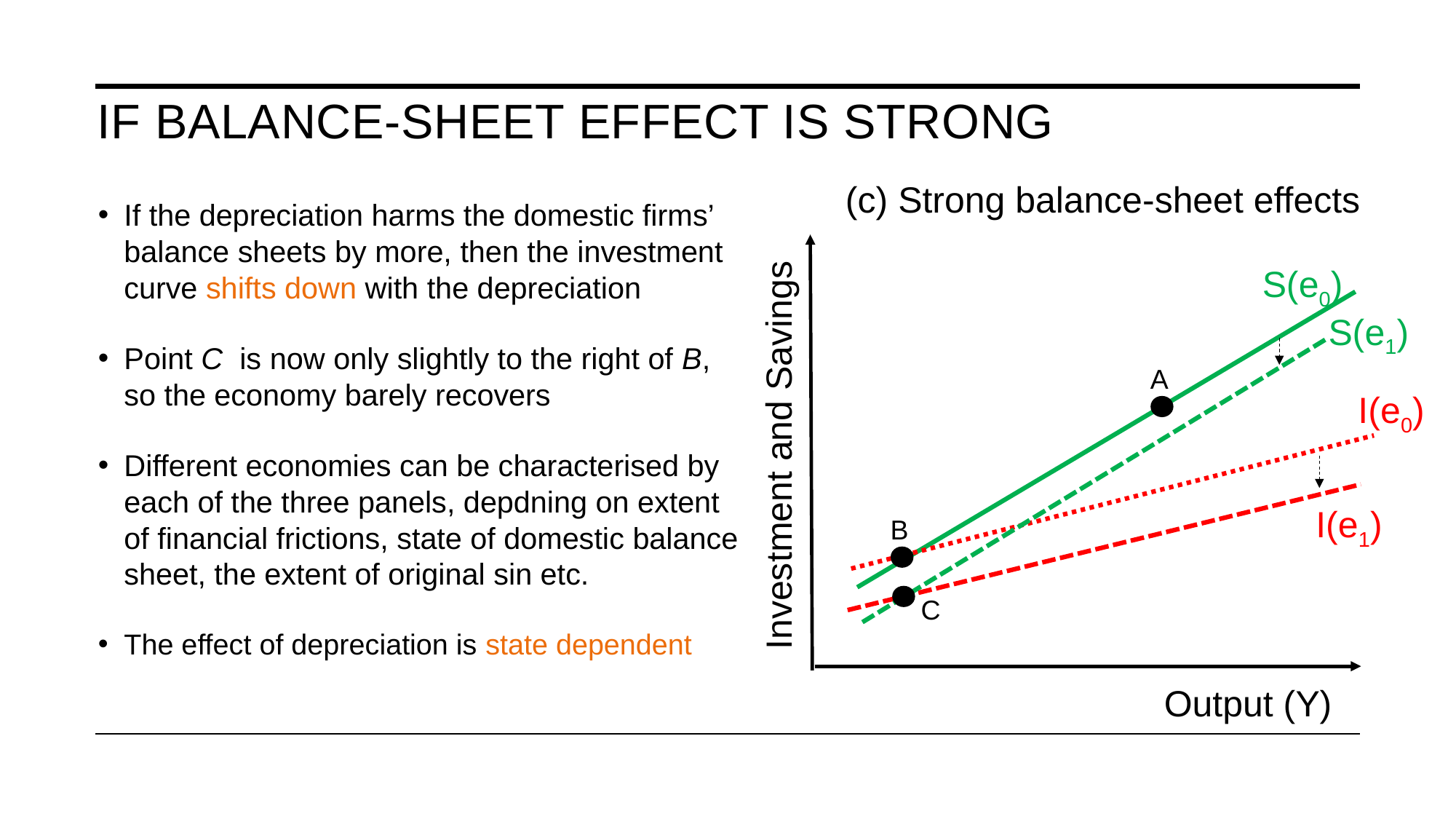

# If balance-sheet effect is strong
(c) Strong balance-sheet effects
If the depreciation harms the domestic firms’ balance sheets by more, then the investment curve shifts down with the depreciation
Point C  is now only slightly to the right of B, so the economy barely recovers
Different economies can be characterised by each of the three panels, depdning on extent of financial frictions, state of domestic balance sheet, the extent of original sin etc.
The effect of depreciation is state dependent

S(e0)

S(e1)

A
I(e0)

Investment and Savings

I(e1)
B

C

Output (Y)